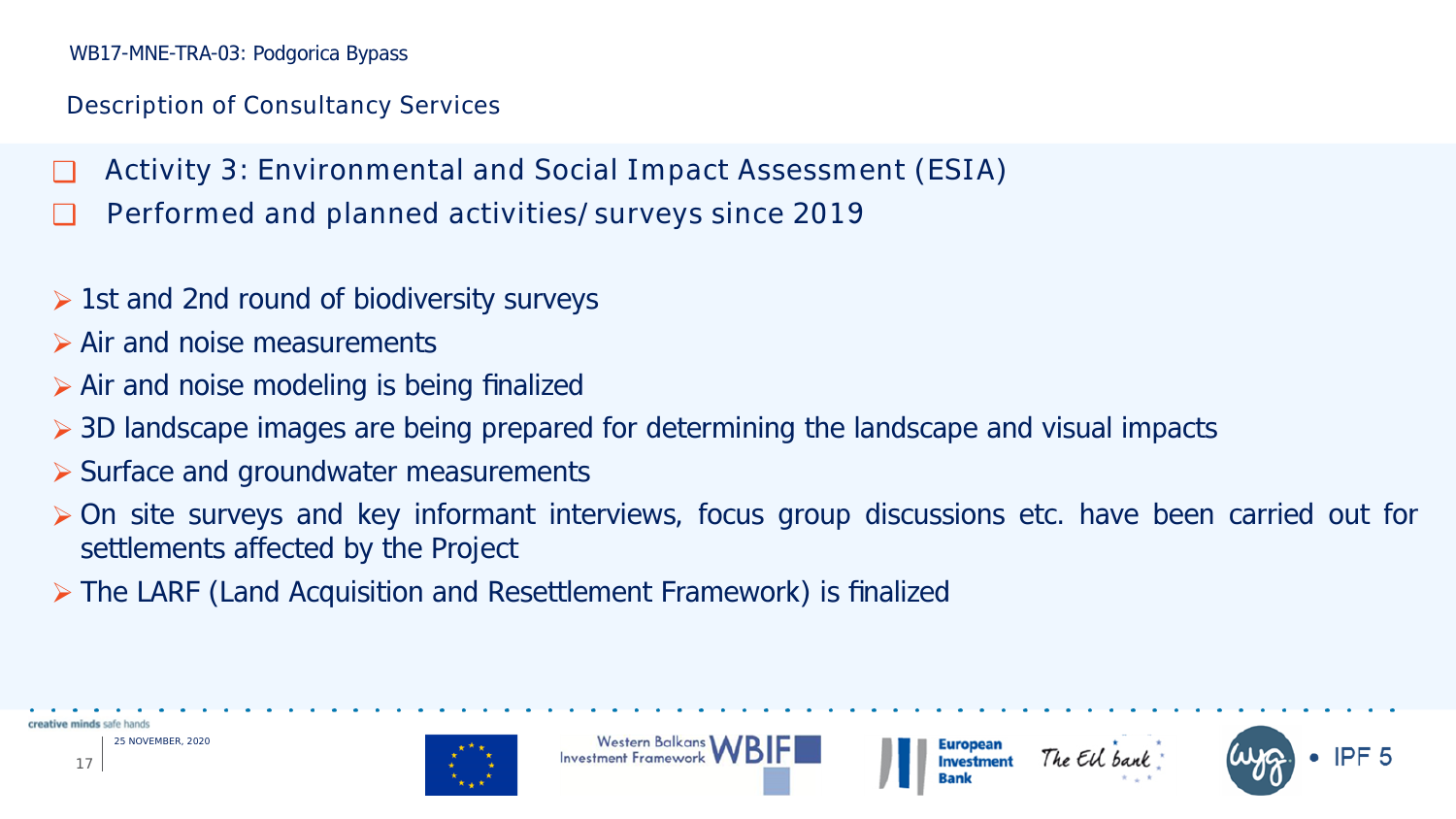

WB17-MNE-TRA-03: Podgorica Bypass
# Description of Consultancy Services
   Activity 3: Environmental and Social Impact Assessment (ESIA)
Performed and planned activities/surveys since 2019

1st and 2nd round of biodiversity surveys
Air and noise measurements
Air and noise modeling is being finalized
3D landscape images are being prepared for determining the landscape and visual impacts
Surface and groundwater measurements
On site surveys and key informant interviews, focus group discussions etc. have been carried out for settlements affected by the Project
The LARF (Land Acquisition and Resettlement Framework) is finalized

17
25 NOVEMBER, 2020